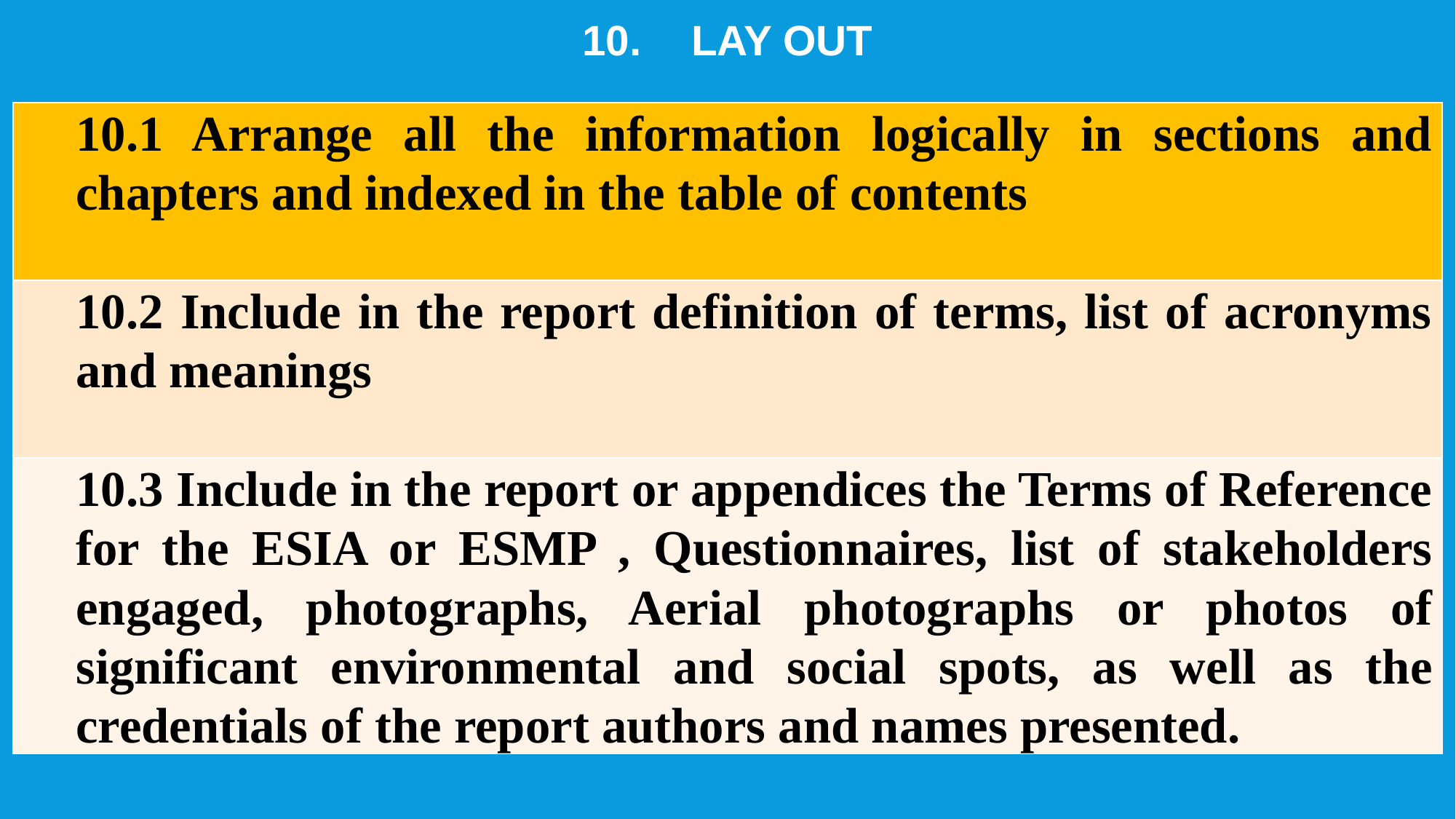

10.	Lay out
| 10.1 Arrange all the information logically in sections and chapters and indexed in the table of contents |
| --- |
| 10.2 Include in the report definition of terms, list of acronyms and meanings |
| 10.3 Include in the report or appendices the Terms of Reference for the ESIA or ESMP , Questionnaires, list of stakeholders engaged, photographs, Aerial photographs or photos of significant environmental and social spots, as well as the credentials of the report authors and names presented. |